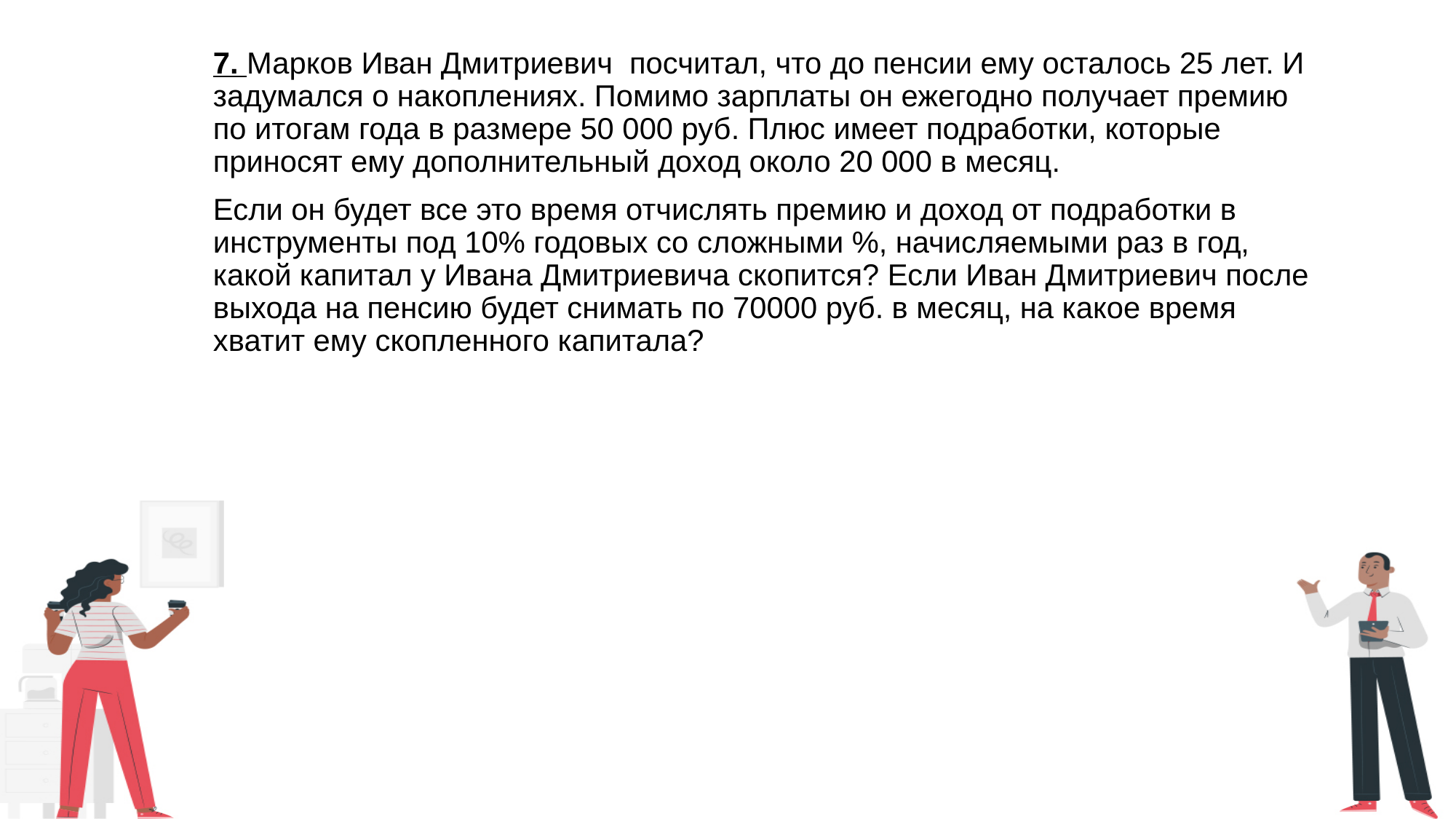

7. Марков Иван Дмитриевич  посчитал, что до пенсии ему осталось 25 лет. И задумался о накоплениях. Помимо зарплаты он ежегодно получает премию по итогам года в размере 50 000 руб. Плюс имеет подработки, которые приносят ему дополнительный доход около 20 000 в месяц.
Если он будет все это время отчислять премию и доход от подработки в инструменты под 10% годовых со сложными %, начисляемыми раз в год,  какой капитал у Ивана Дмитриевича скопится? Если Иван Дмитриевич после выхода на пенсию будет снимать по 70000 руб. в месяц, на какое время хватит ему скопленного капитала?